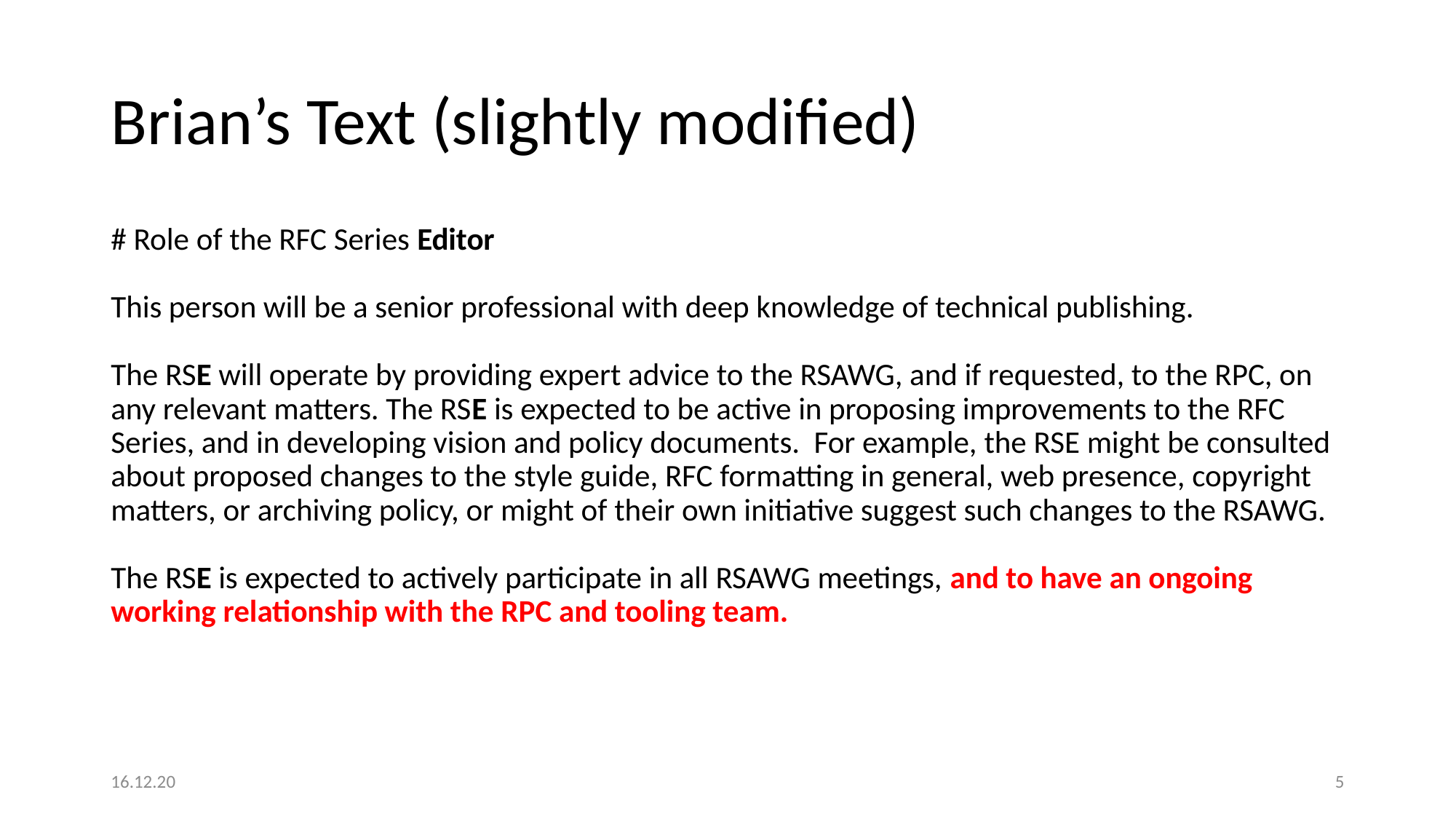

# Brian’s Text (slightly modified)
# Role of the RFC Series Editor This person will be a senior professional with deep knowledge of technical publishing. The RSE will operate by providing expert advice to the RSAWG, and if requested, to the RPC, on any relevant matters. The RSE is expected to be active in proposing improvements to the RFC Series, and in developing vision and policy documents.  For example, the RSE might be consulted about proposed changes to the style guide, RFC formatting in general, web presence, copyright matters, or archiving policy, or might of their own initiative suggest such changes to the RSAWG. The RSE is expected to actively participate in all RSAWG meetings, and to have an ongoing working relationship with the RPC and tooling team.
16.12.20
5